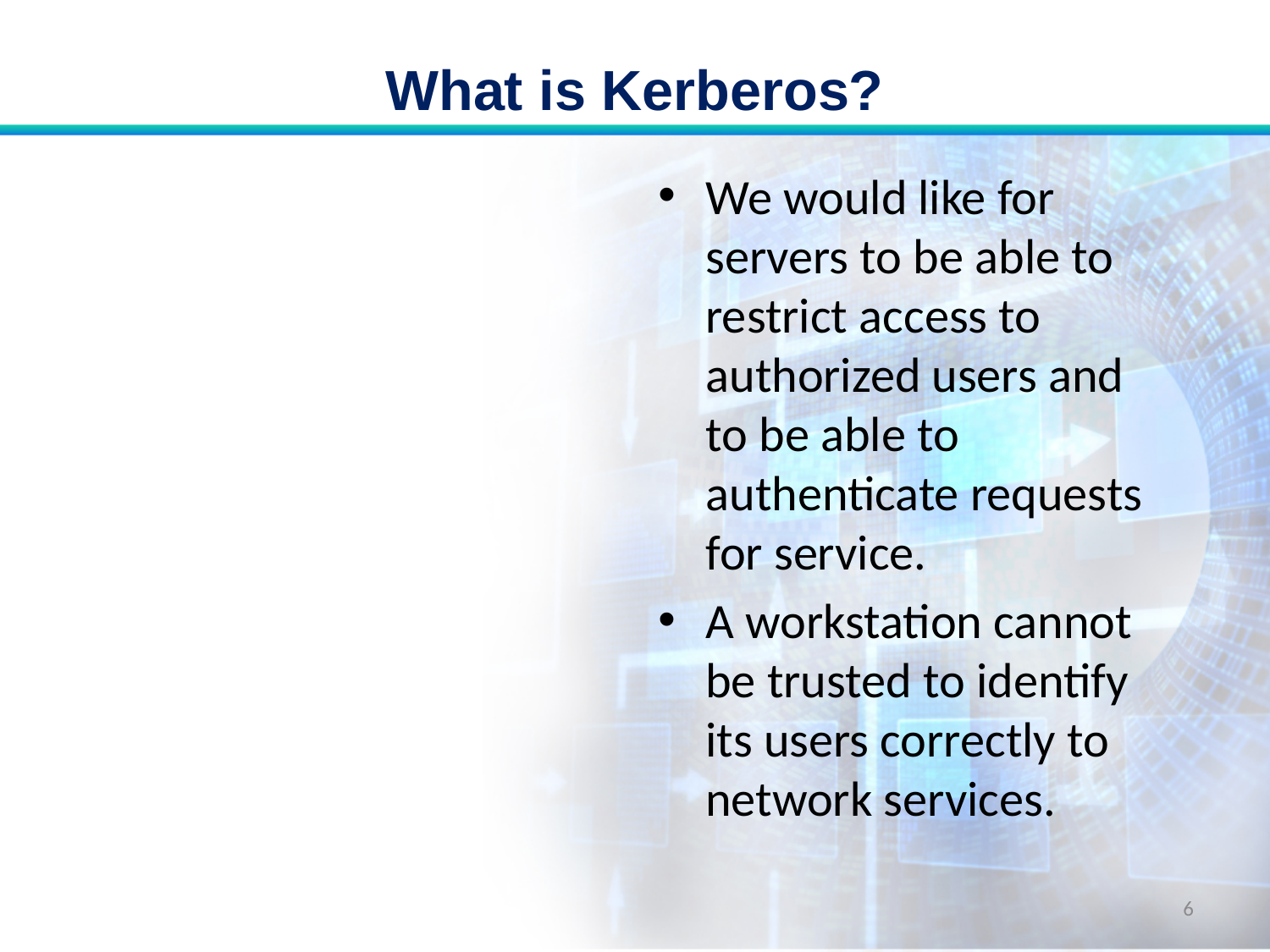

# What is Kerberos?
We would like for servers to be able to  restrict access to authorized users and to be able to authenticate requests for service.
A workstation cannot be trusted to identify its users correctly to network services.
6